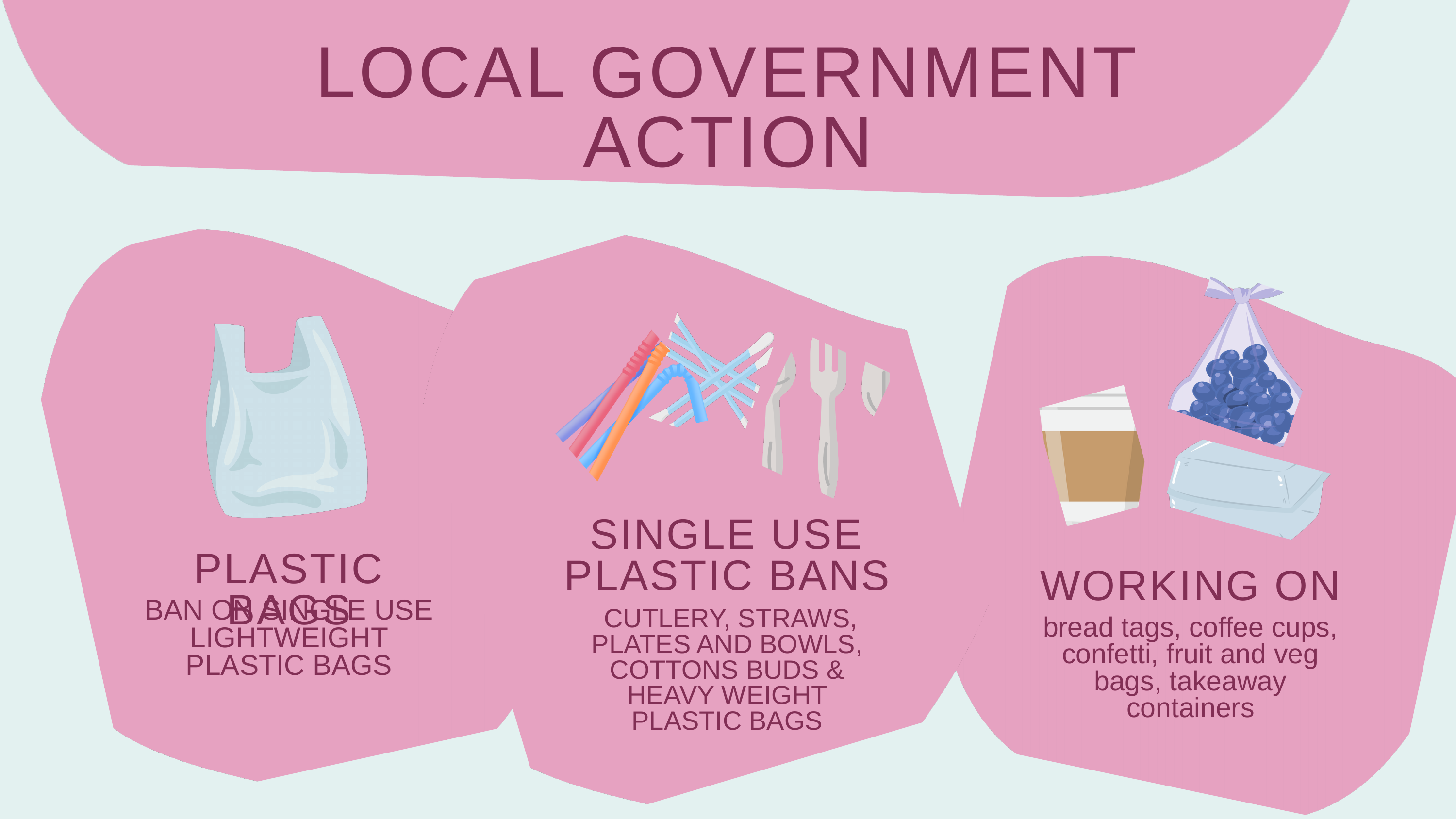

LOCAL GOVERNMENT ACTION

SINGLE USE PLASTIC BANS
PLASTIC BAGS
WORKING ON
BAN ON SINGLE USE LIGHTWEIGHT PLASTIC BAGS

 CUTLERY, STRAWS, PLATES AND BOWLS, COTTONS BUDS & HEAVY WEIGHT PLASTIC BAGS
bread tags, coffee cups, confetti, fruit and veg bags, takeaway containers